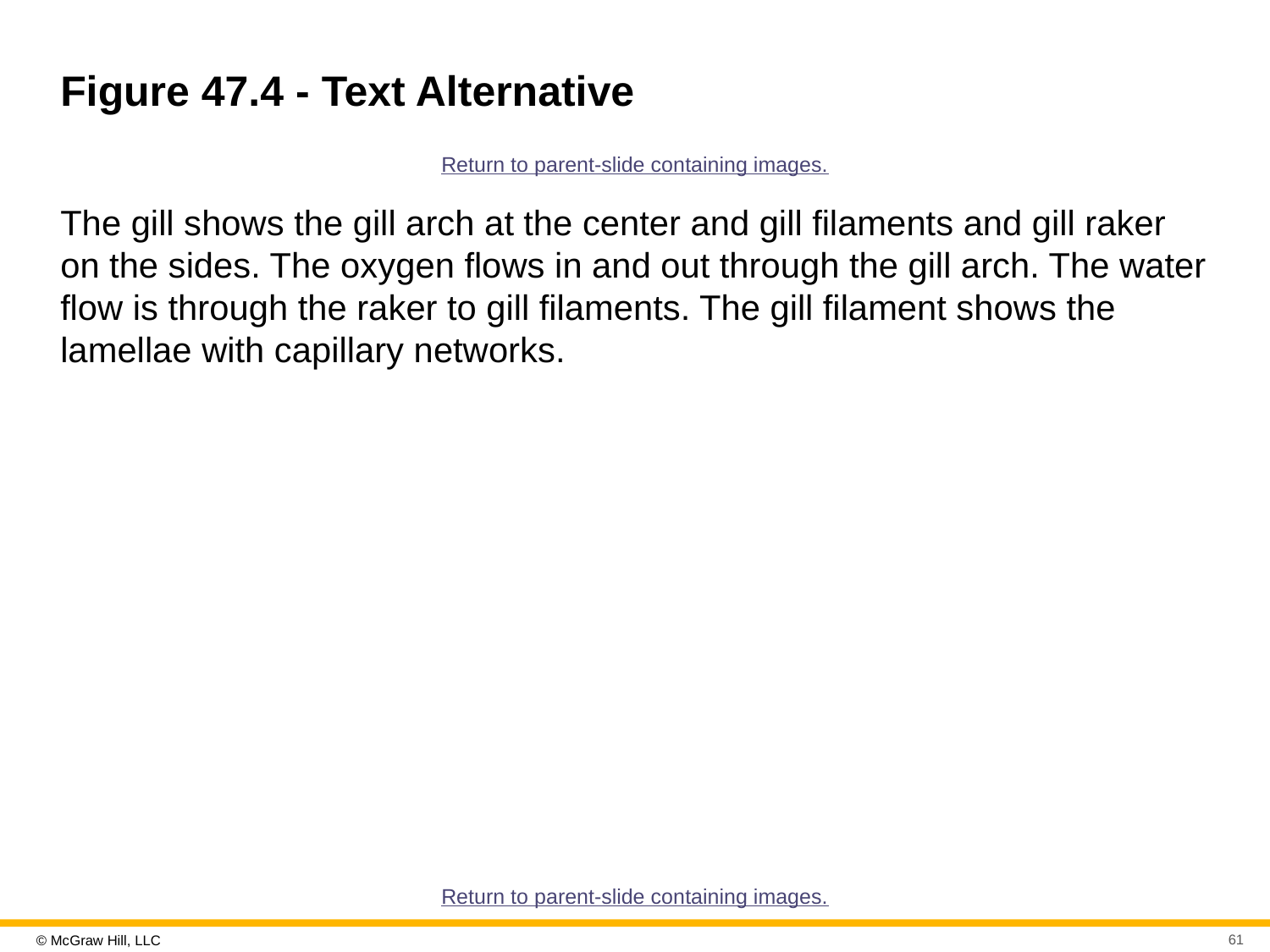

# Figure 47.4 - Text Alternative
Return to parent-slide containing images.
The gill shows the gill arch at the center and gill filaments and gill raker on the sides. The oxygen flows in and out through the gill arch. The water flow is through the raker to gill filaments. The gill filament shows the lamellae with capillary networks.
Return to parent-slide containing images.
61